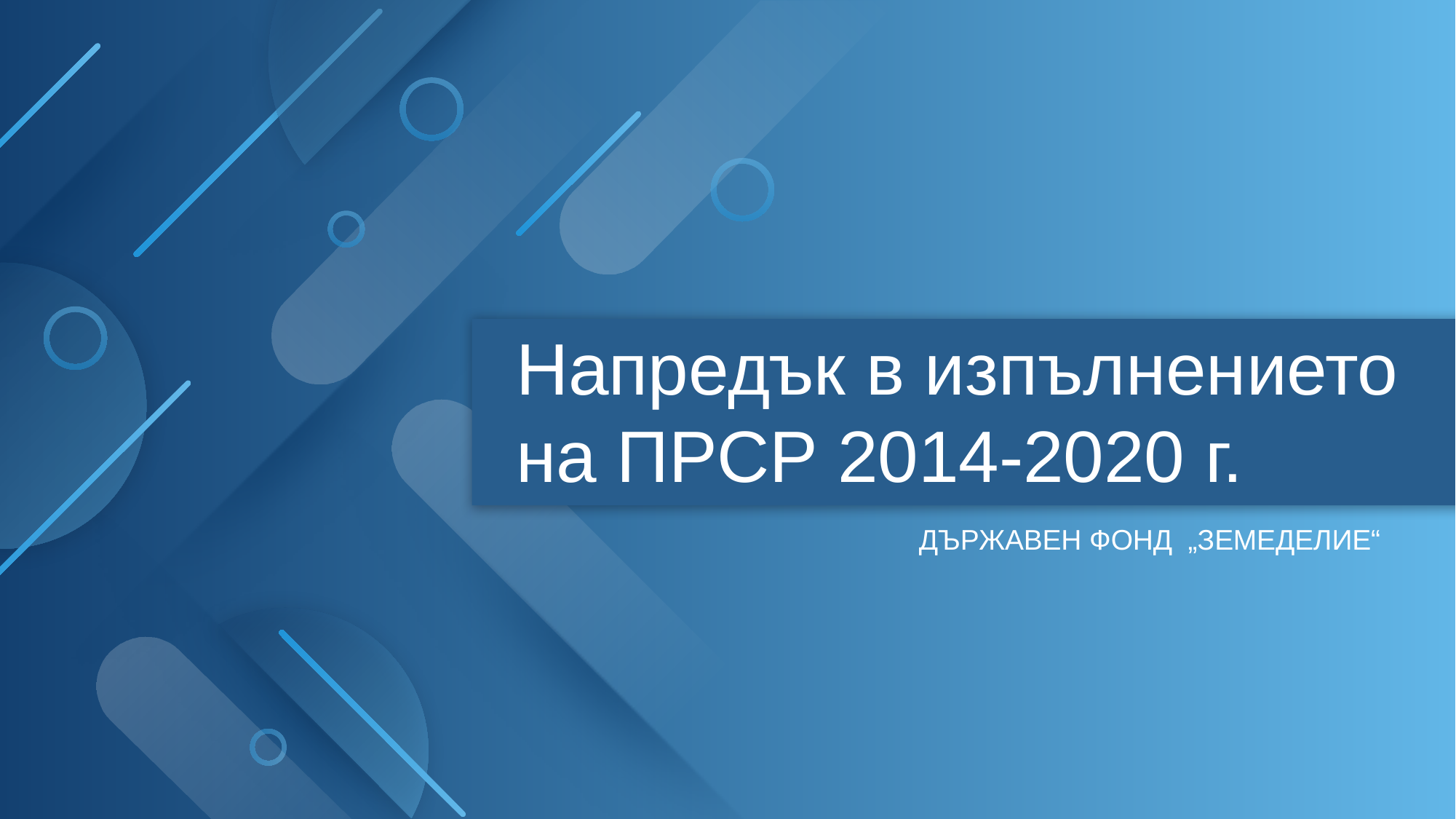

Напредък в изпълнението на ПРСР 2014-2020 г.
ДЪРЖАВЕН ФОНД  „ЗЕМЕДЕЛИЕ“